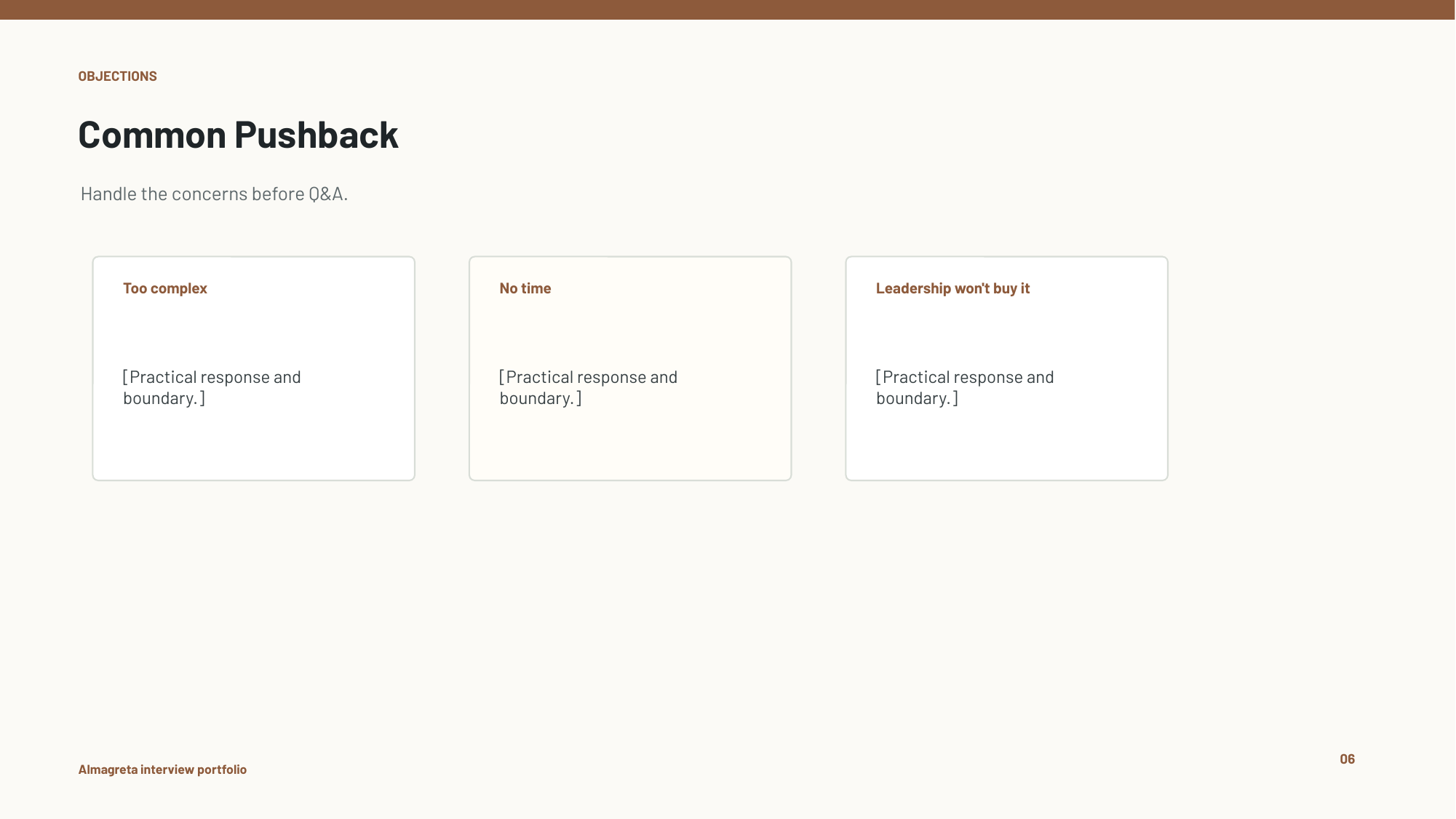

OBJECTIONS
Common Pushback
Handle the concerns before Q&A.

Too complex
No time
Leadership won't buy it
[Practical response and boundary.]
[Practical response and boundary.]
[Practical response and boundary.]
06
Almagreta interview portfolio